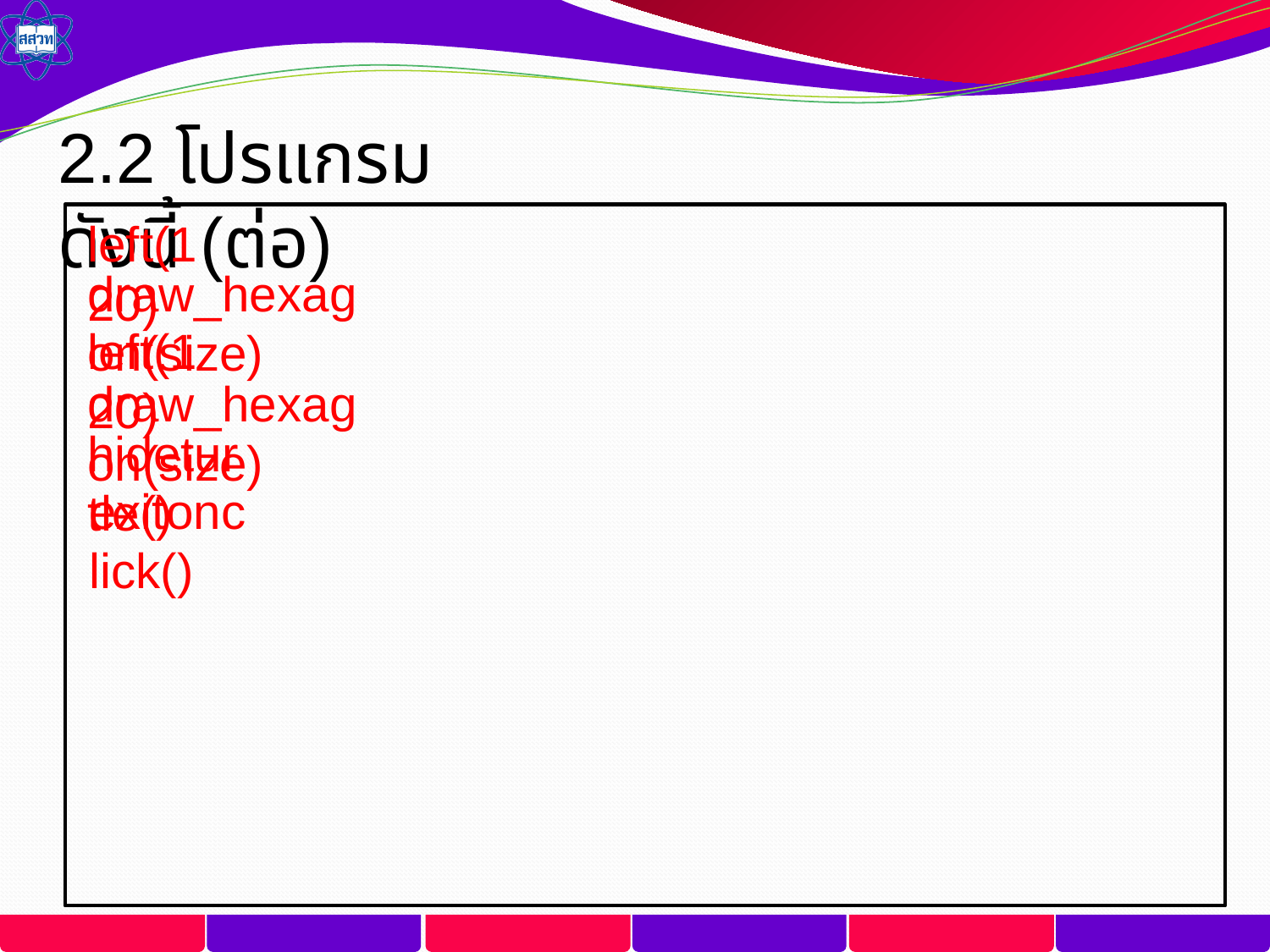

2.2 โปรแกรม ดังนี้ (ต่อ)

left(120)
draw_hexagon(size)
left(120)
draw_hexagon(size)
hideturtle()
exitonclick()